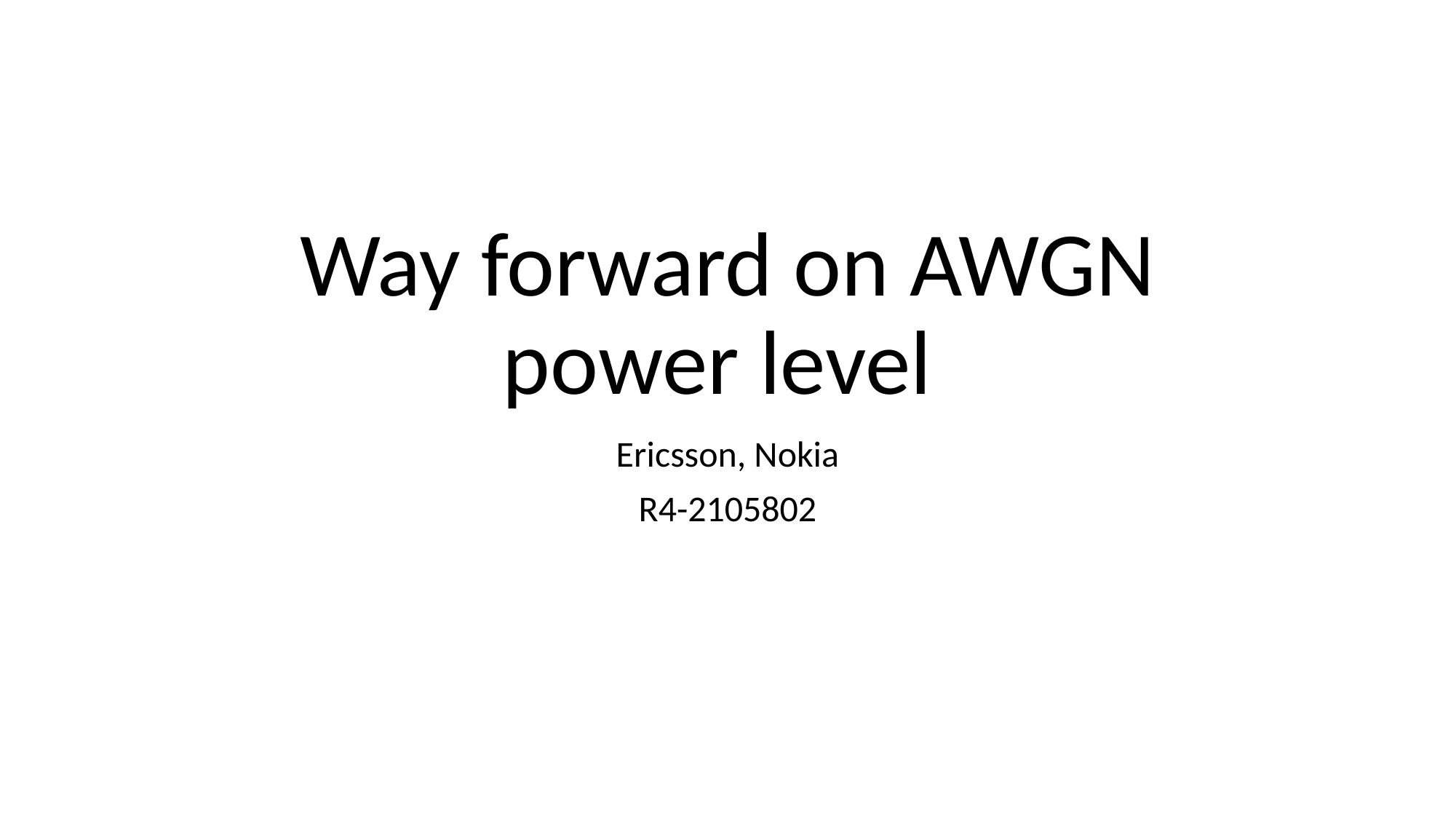

# Way forward on AWGN power level
Ericsson, Nokia
R4-2105802